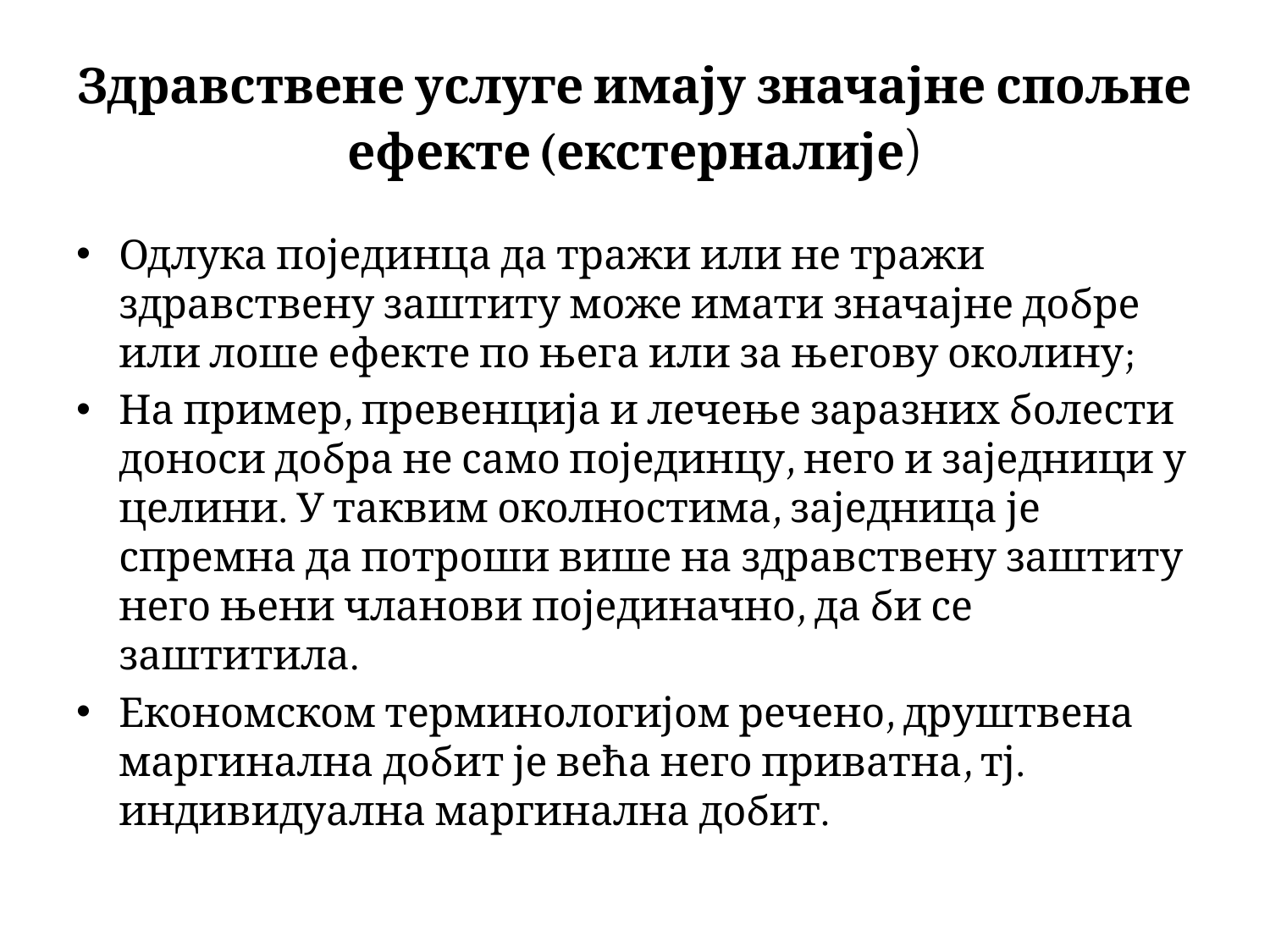

# Здравствене услуге имају значајне спољне ефекте (екстерналије)
Одлука појединца да тражи или не тражи здравствену заштиту може имати значајне добре или лоше ефекте по њега или за његову околину;
На пример, превенција и лечење заразних болести доноси добра не само појединцу, него и заједници у целини. У таквим околностима, заједница је спремна да потроши више на здравствену заштиту него њени чланови појединачно, да би се заштитила.
Економском терминологијом речено, друштвена маргинална добит је већа него приватна, тј. индивидуална маргинална добит.